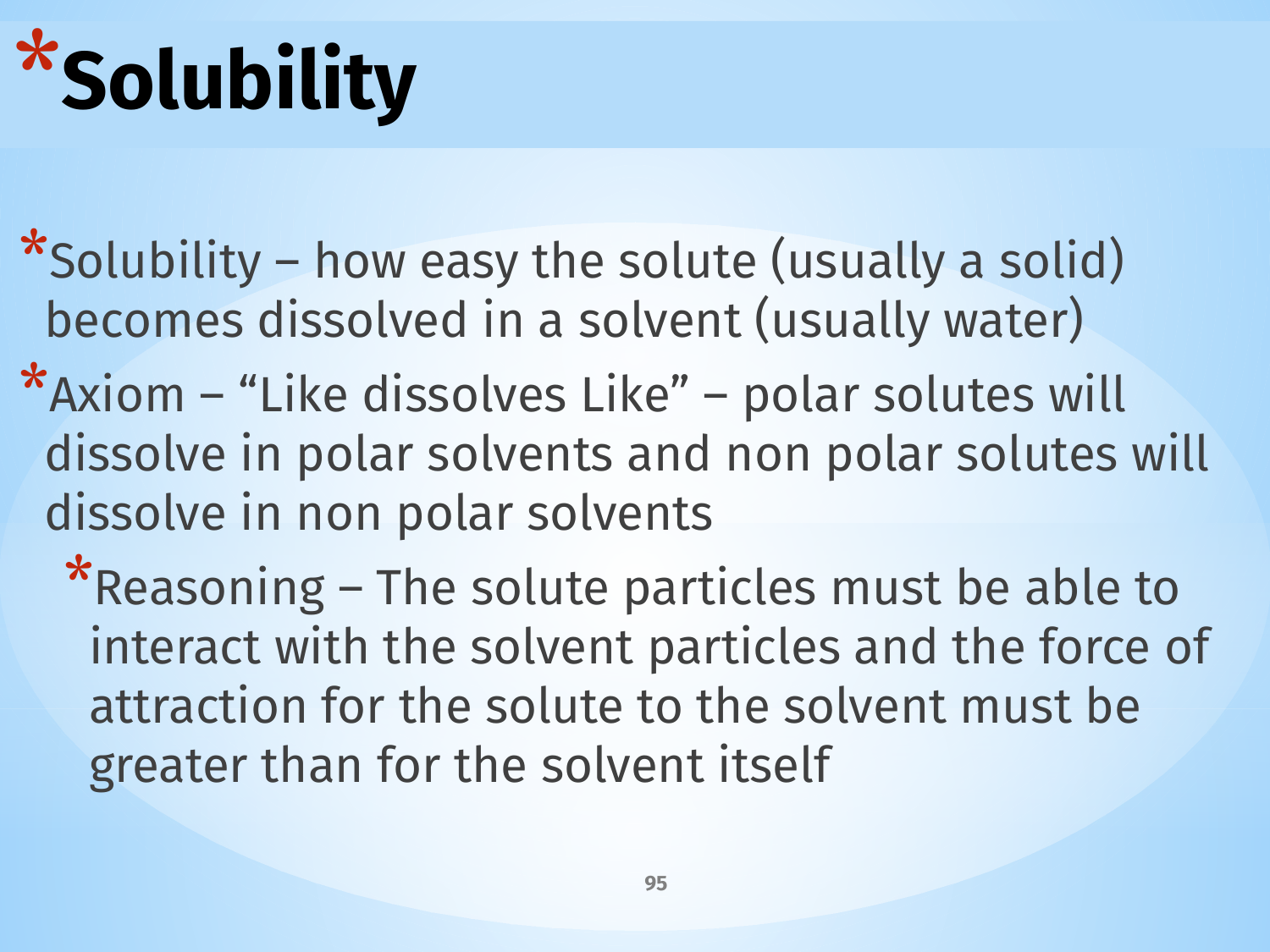

# Solubility
Solubility – how easy the solute (usually a solid) becomes dissolved in a solvent (usually water)
Axiom – “Like dissolves Like” – polar solutes will dissolve in polar solvents and non polar solutes will dissolve in non polar solvents
Reasoning – The solute particles must be able to interact with the solvent particles and the force of attraction for the solute to the solvent must be greater than for the solvent itself
95